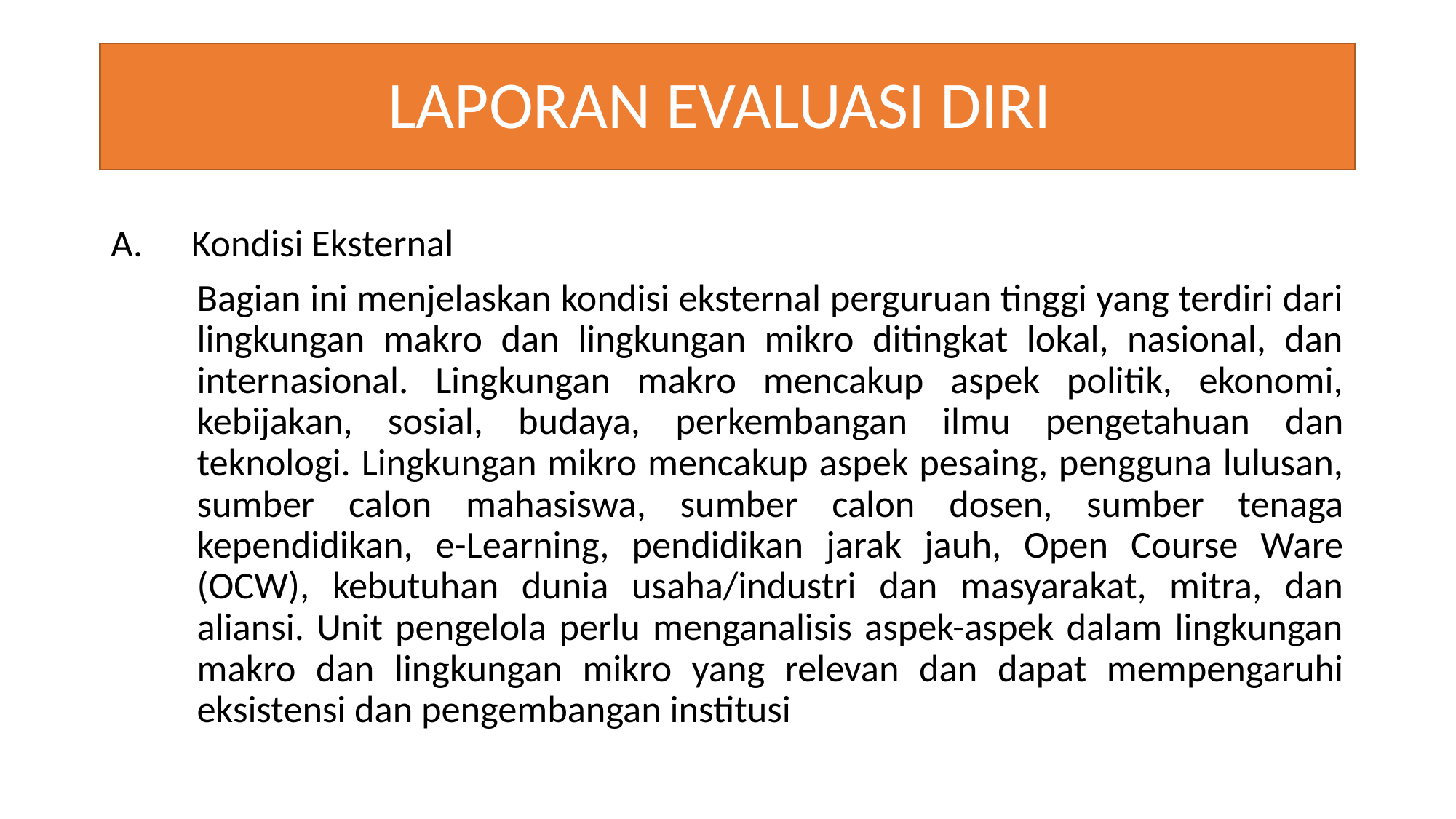

# LAPORAN EVALUASI DIRI
Kondisi Eksternal
Bagian ini menjelaskan kondisi eksternal perguruan tinggi yang terdiri dari lingkungan makro dan lingkungan mikro ditingkat lokal, nasional, dan internasional. Lingkungan makro mencakup aspek politik, ekonomi, kebijakan, sosial, budaya, perkembangan ilmu pengetahuan dan teknologi. Lingkungan mikro mencakup aspek pesaing, pengguna lulusan, sumber calon mahasiswa, sumber calon dosen, sumber tenaga kependidikan, e-Learning, pendidikan jarak jauh, Open Course Ware (OCW), kebutuhan dunia usaha/industri dan masyarakat, mitra, dan aliansi. Unit pengelola perlu menganalisis aspek-aspek dalam lingkungan makro dan lingkungan mikro yang relevan dan dapat mempengaruhi eksistensi dan pengembangan institusi